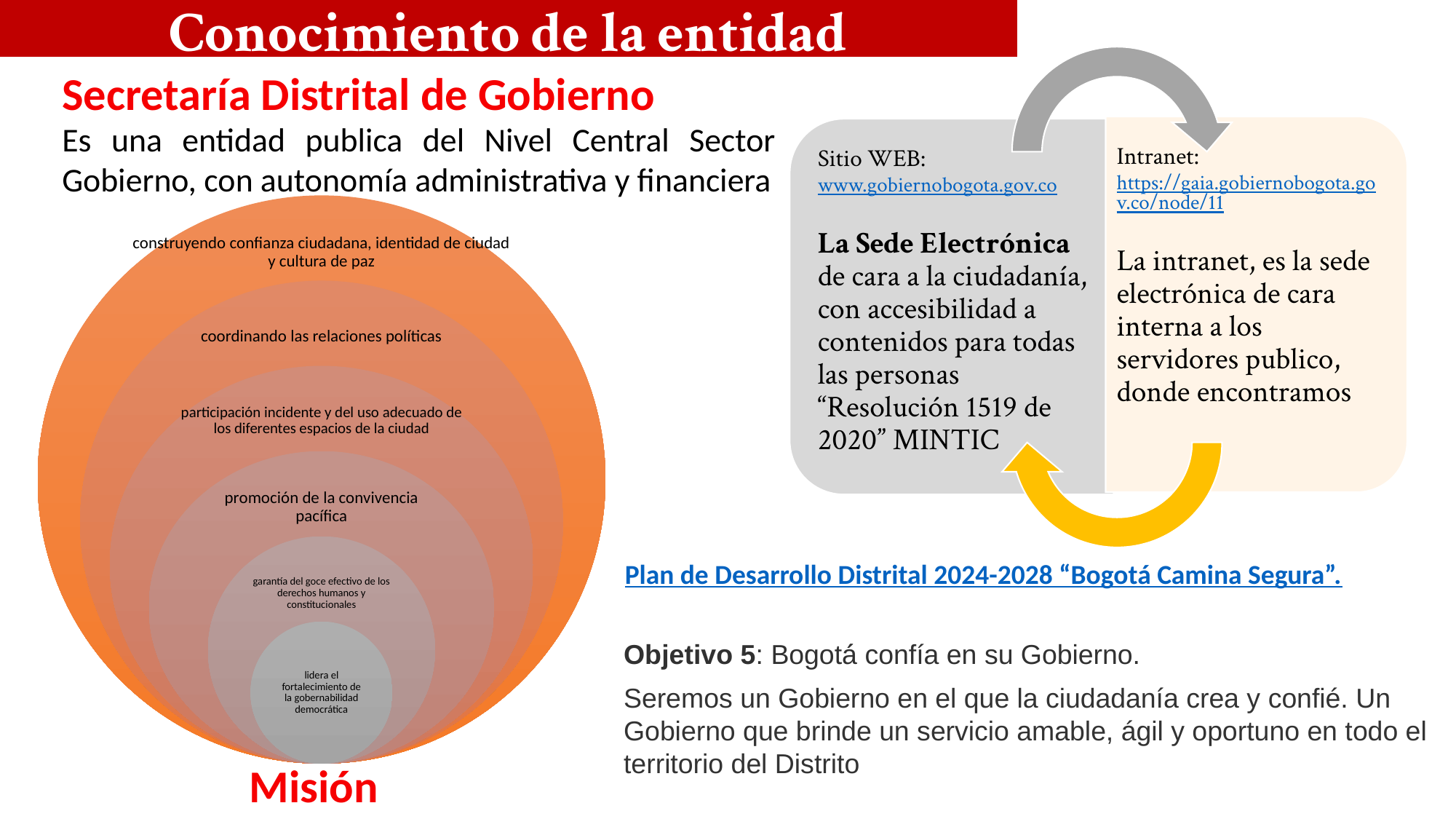

Conocimiento de la entidad
Sitio WEB: www.gobiernobogota.gov.co

La Sede Electrónica de cara a la ciudadanía, con accesibilidad a contenidos para todas las personas “Resolución 1519 de 2020” MINTIC

Intranet: https://gaia.gobiernobogota.gov.co/node/11

La intranet, es la sede electrónica de cara interna a los servidores publico, donde encontramos

Secretaría Distrital de Gobierno
Es una entidad publica del Nivel Central Sector Gobierno, con autonomía administrativa y financiera
construyendo confianza ciudadana, identidad de ciudad y cultura de paz
coordinando las relaciones políticas
participación incidente y del uso adecuado de los diferentes espacios de la ciudad
promoción de la convivencia pacífica
garantía del goce efectivo de los derechos humanos y constitucionales
lidera el fortalecimiento de la gobernabilidad democrática
Plan de Desarrollo Distrital 2024-2028 “Bogotá Camina Segura”.
Objetivo 5: Bogotá́ confía en su Gobierno.
Seremos un Gobierno en el que la ciudadanía crea y confié. Un Gobierno que brinde un servicio amable, ágil y oportuno en todo el territorio del Distrito
Misión